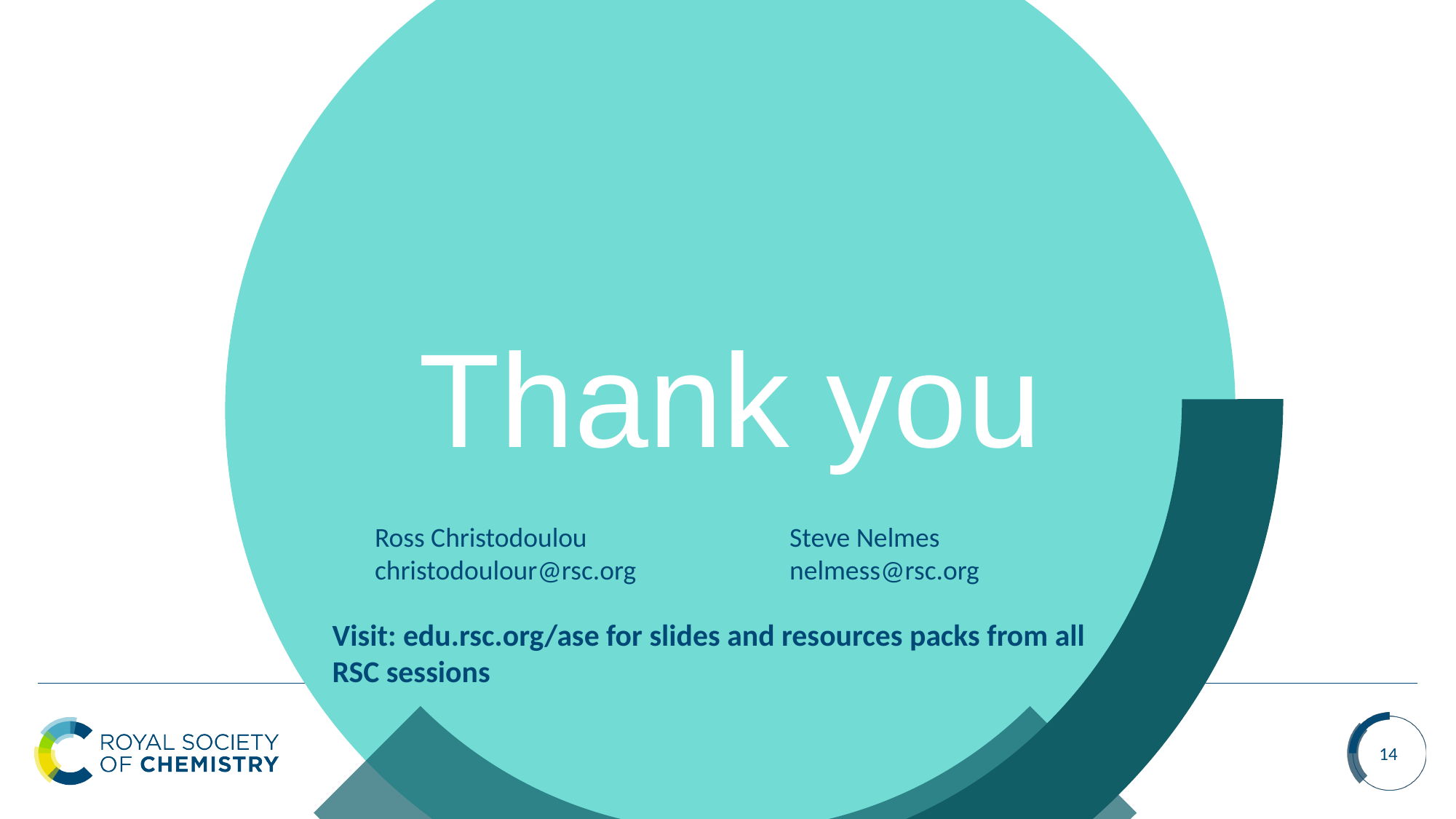

# Thank you
Ross Christodoulou
christodoulour@rsc.org
Steve Nelmes
nelmess@rsc.org
Visit: edu.rsc.org/ase for slides and resources packs from all RSC sessions
14